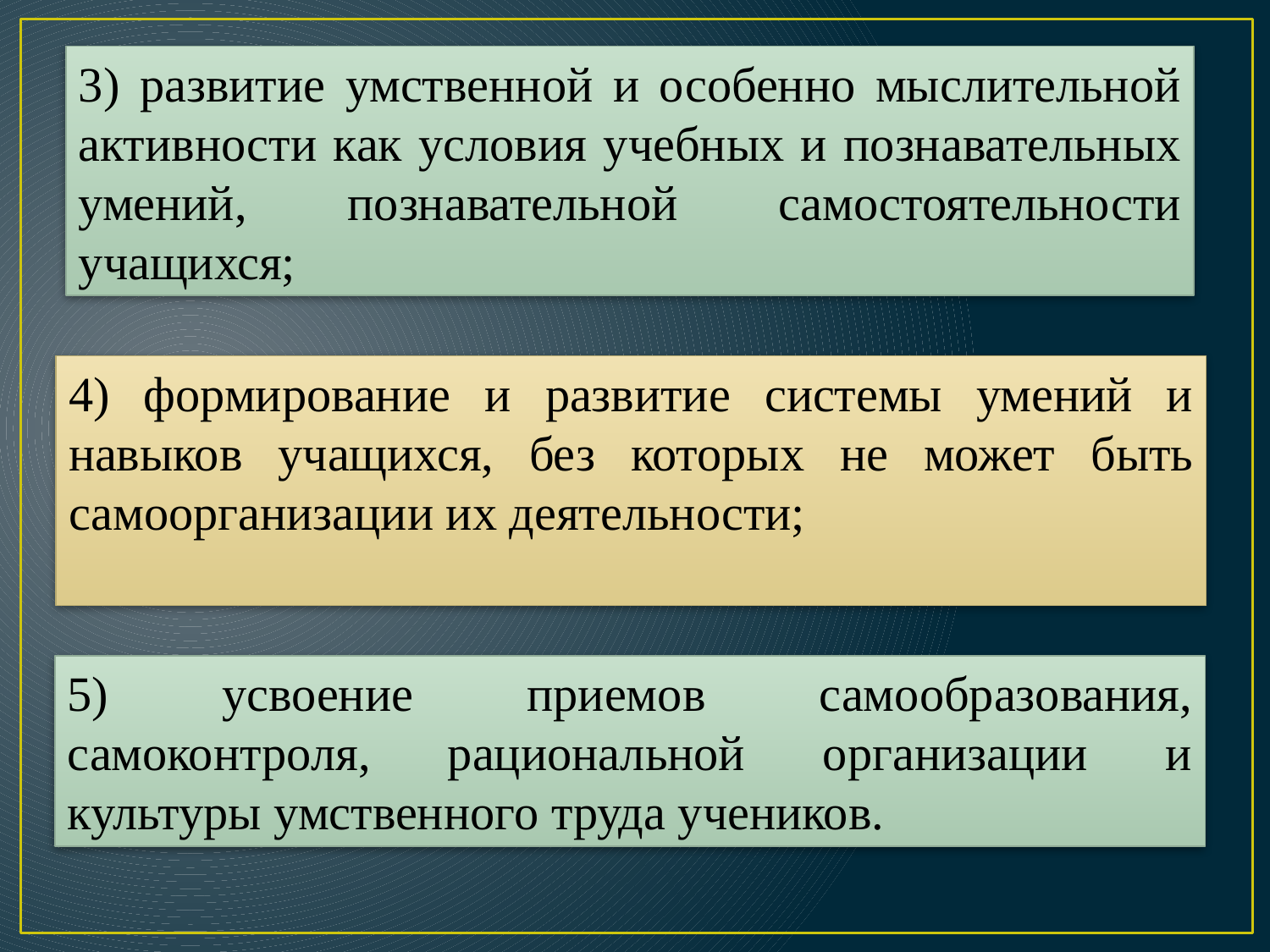

3) развитие умственной и особенно мыслительной активности как условия учебных и познавательных умений, познавательной самостоятельности учащихся;
4) формирование и развитие системы умений и навыков учащихся, без которых не может быть самоорганизации их деятельности;

5) усвоение приемов самообразования, самоконтроля, рациональной организации и культуры умственного труда учеников.